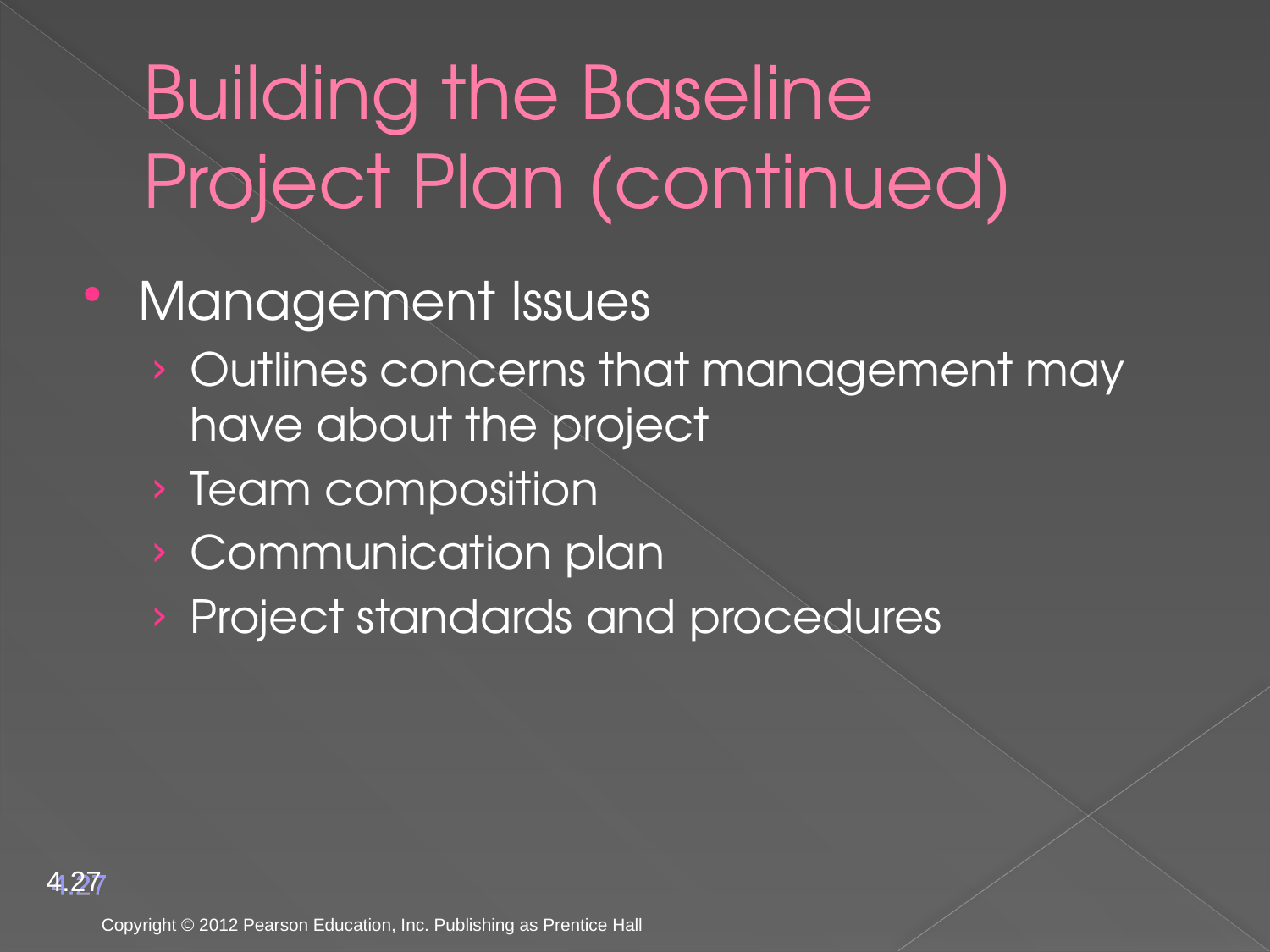

# Building the Baseline Project Plan (continued)
Management Issues
Outlines concerns that management may have about the project
Team composition
Communication plan
Project standards and procedures

4.27
Copyright © 2012 Pearson Education, Inc. Publishing as Prentice Hall